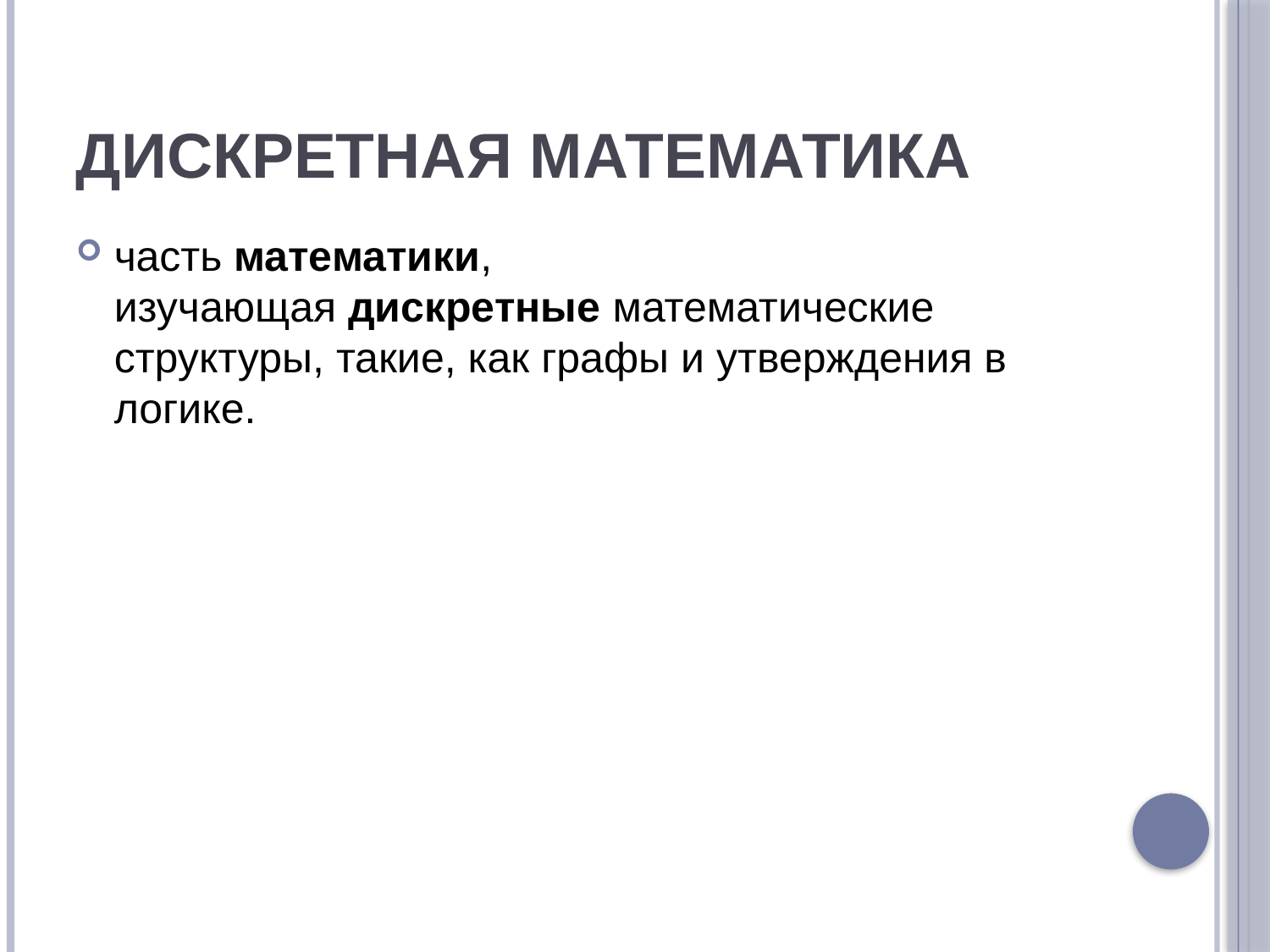

# Дискретная математика
часть математики, изучающая дискретные математические структуры, такие, как графы и утверждения в логике.